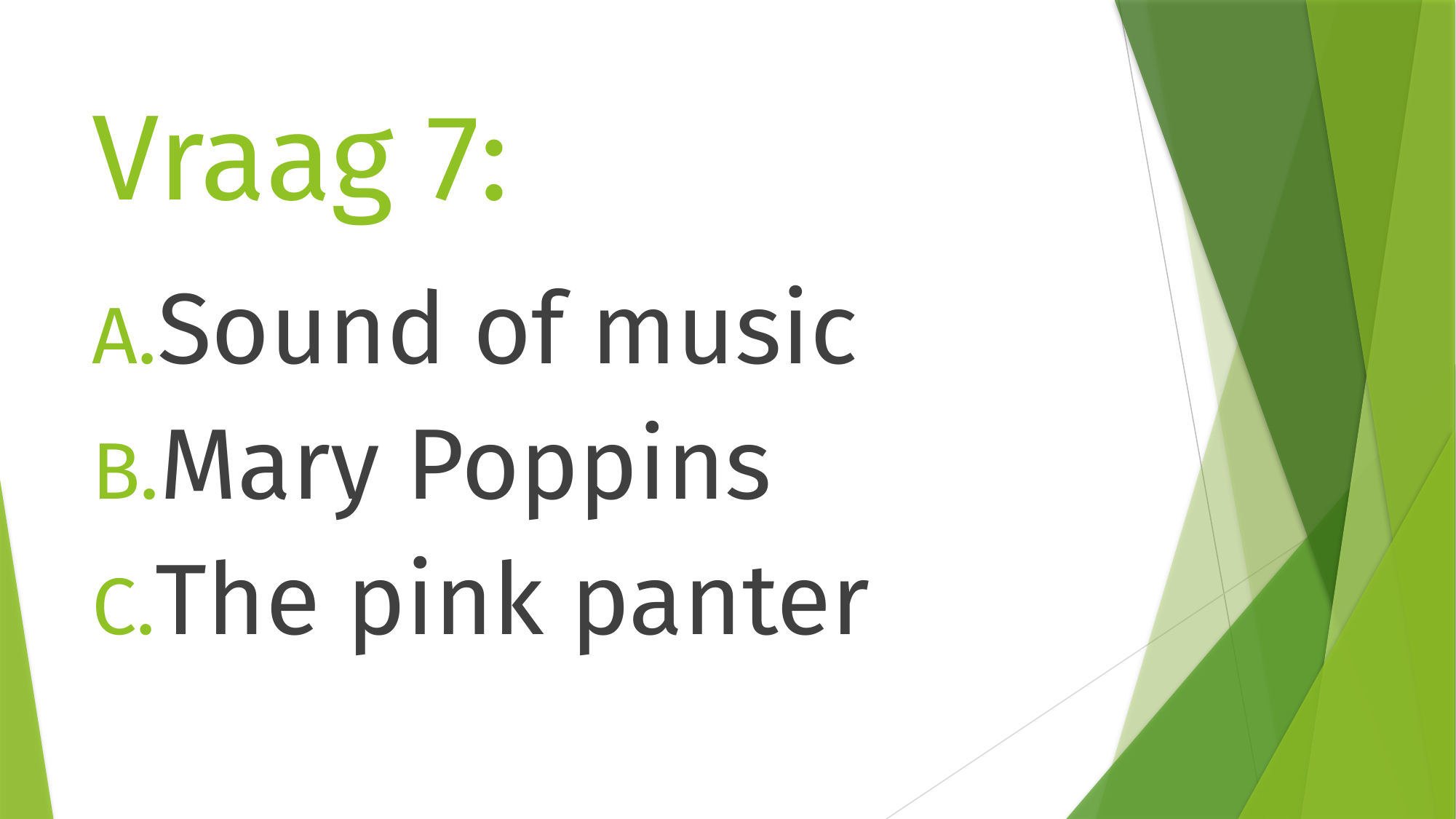

# Vraag 7:
Sound of music
Mary Poppins
The pink panter